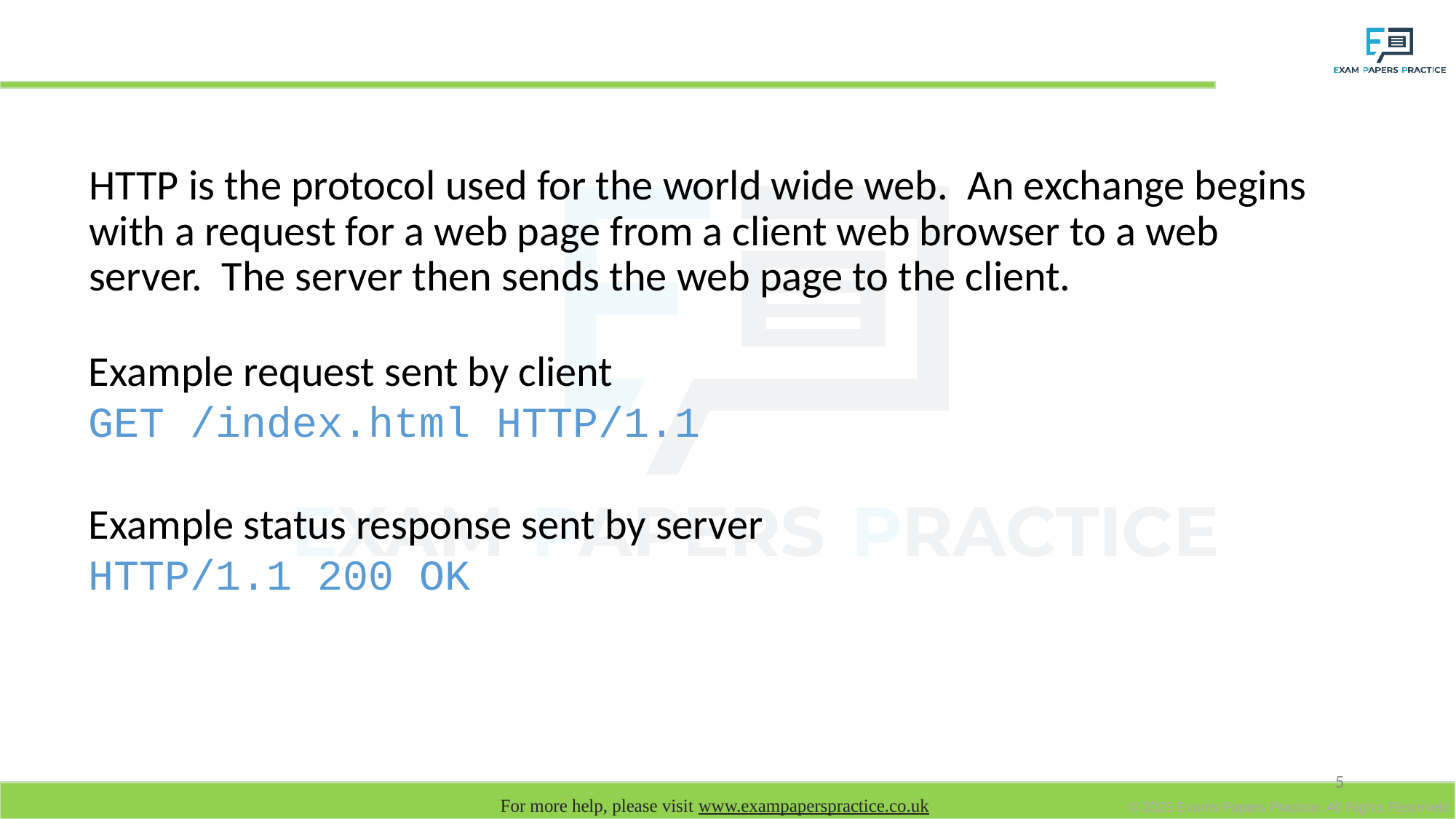

# HTTP – Hypertext transfer protocol
HTTP is the protocol used for the world wide web.  An exchange begins with a request for a web page from a client web browser to a web server.  The server then sends the web page to the client.
Example request sent by client
GET /index.html HTTP/1.1

Example status response sent by server
HTTP/1.1 200 OK
5